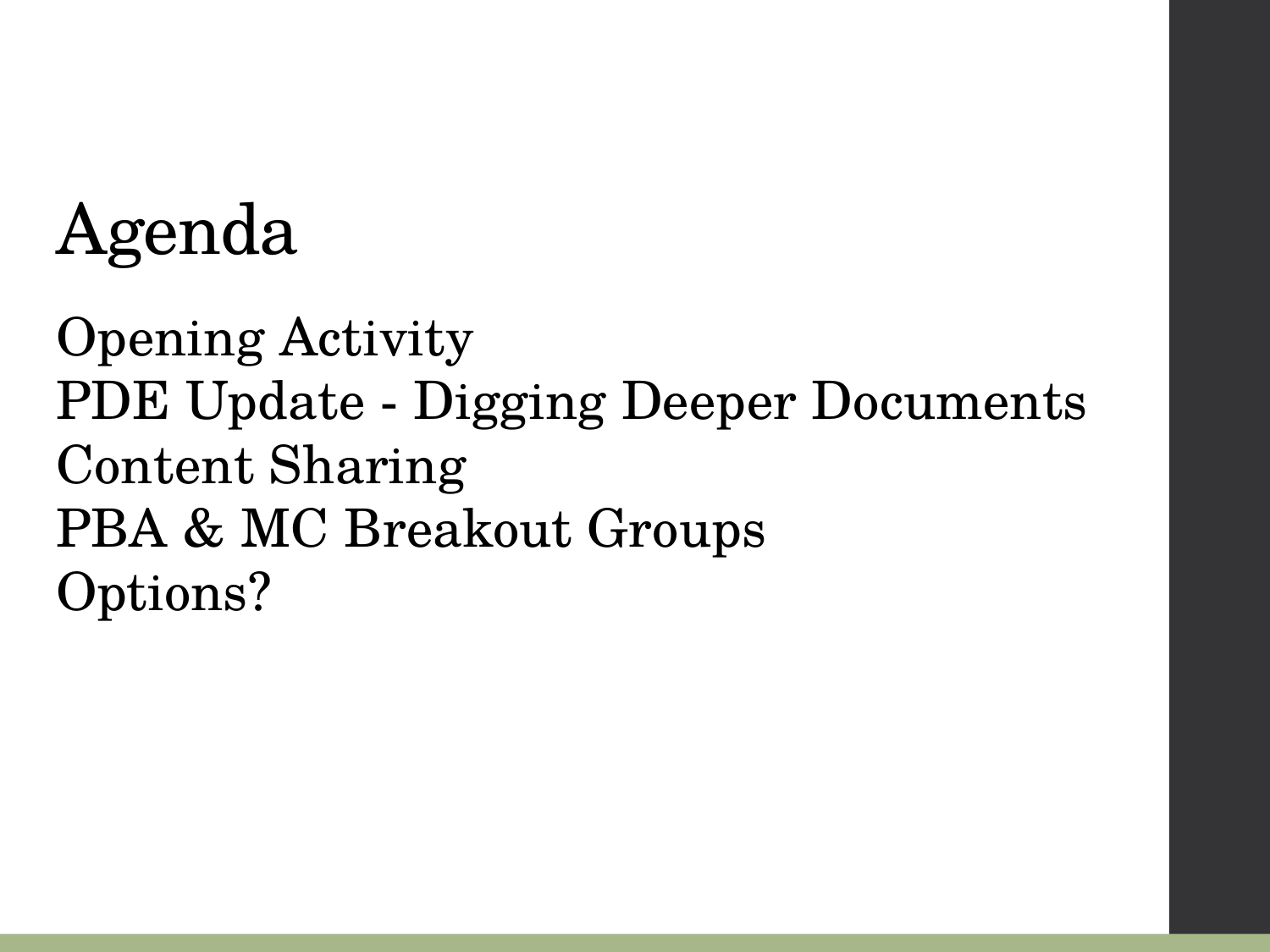

# Agenda
Opening Activity
PDE Update - Digging Deeper Documents
Content Sharing
PBA & MC Breakout Groups
Options?